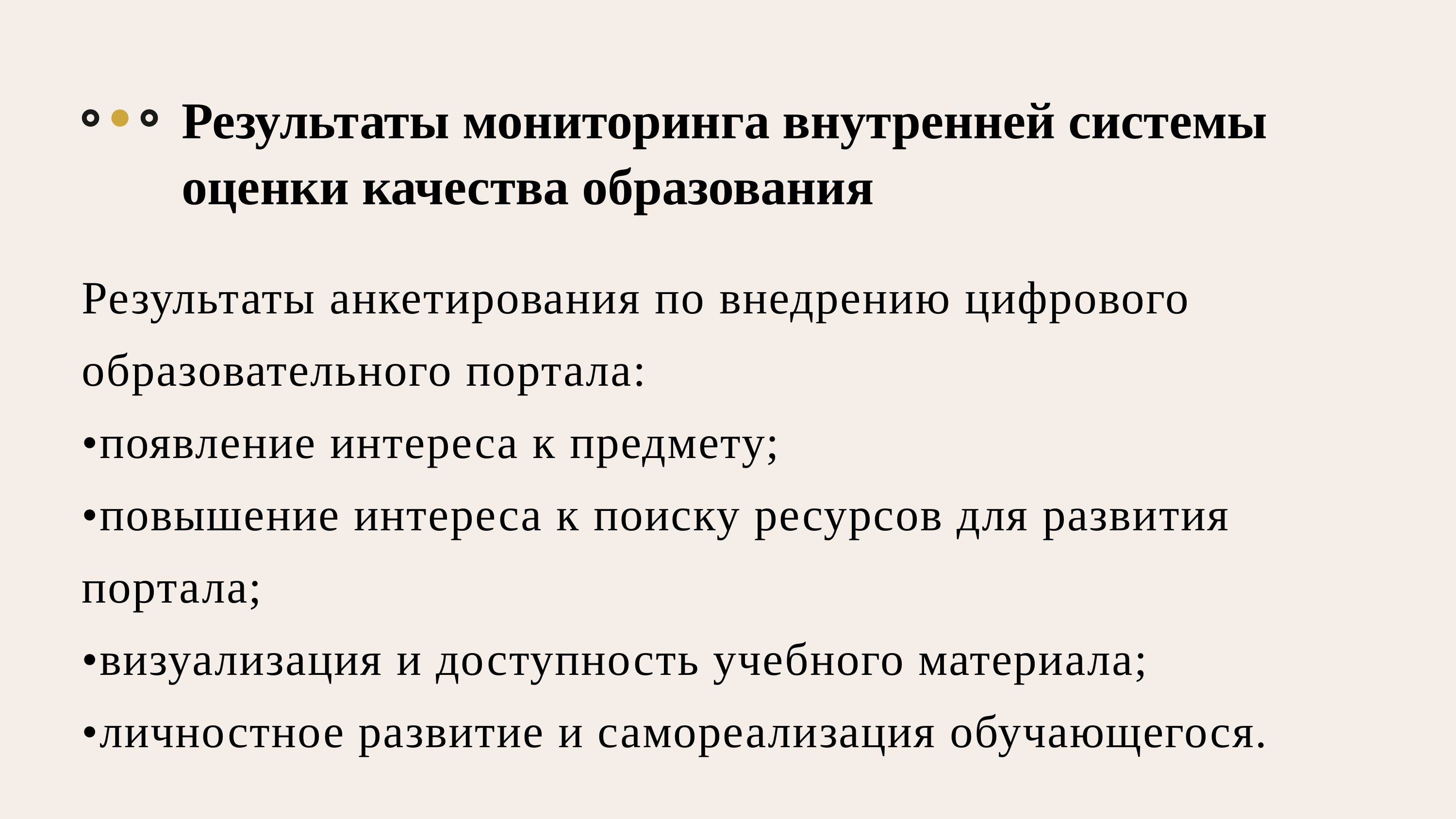

Результаты мониторинга внутренней системы оценки качества образования

Результаты анкетирования по внедрению цифрового образовательного портала:
•появление интереса к предмету;
•повышение интереса к поиску ресурсов для развития портала;
•визуализация и доступность учебного материала;
•личностное развитие и самореализация обучающегося.